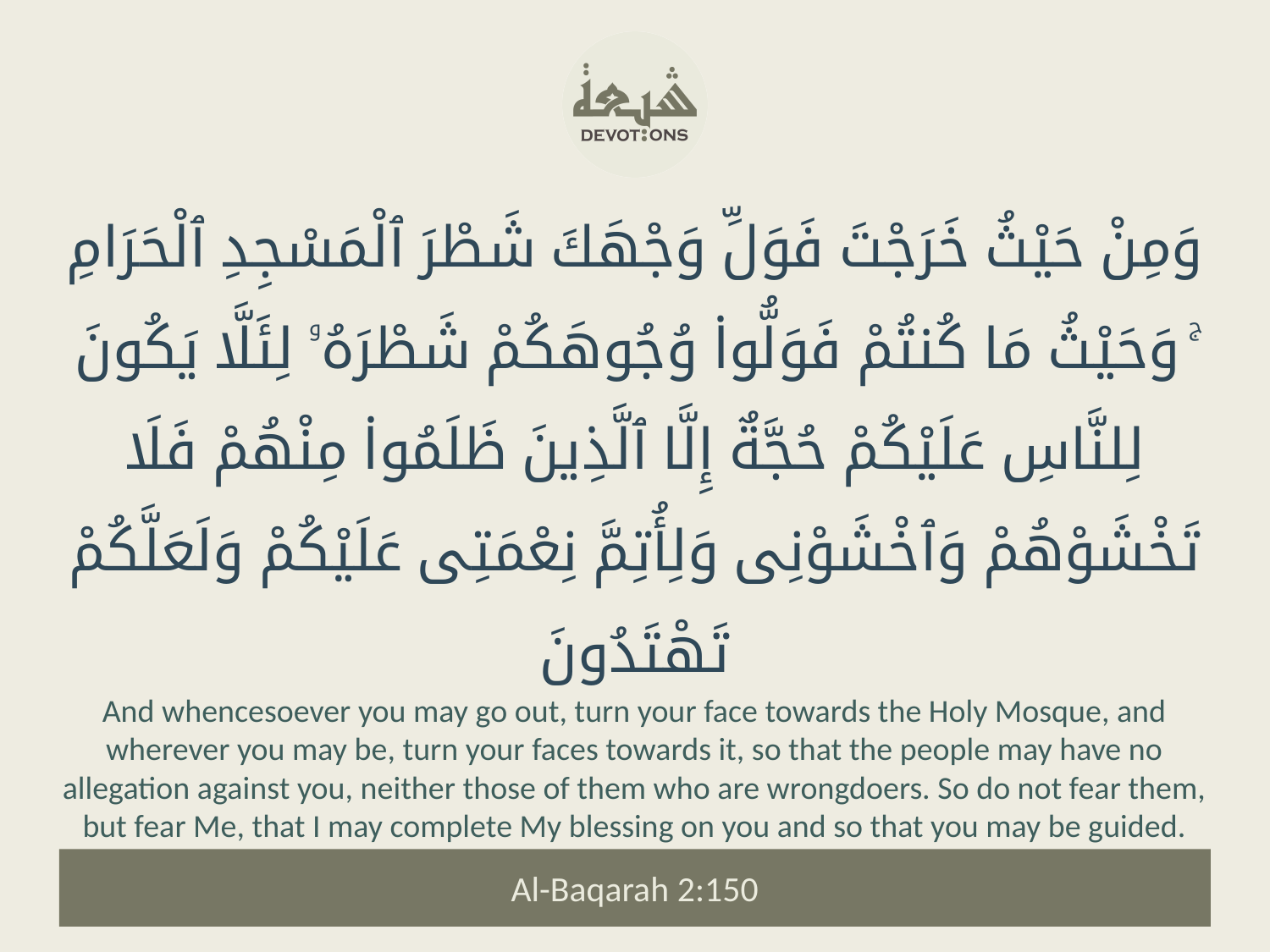

وَمِنْ حَيْثُ خَرَجْتَ فَوَلِّ وَجْهَكَ شَطْرَ ٱلْمَسْجِدِ ٱلْحَرَامِ ۚ وَحَيْثُ مَا كُنتُمْ فَوَلُّوا۟ وُجُوهَكُمْ شَطْرَهُۥ لِئَلَّا يَكُونَ لِلنَّاسِ عَلَيْكُمْ حُجَّةٌ إِلَّا ٱلَّذِينَ ظَلَمُوا۟ مِنْهُمْ فَلَا تَخْشَوْهُمْ وَٱخْشَوْنِى وَلِأُتِمَّ نِعْمَتِى عَلَيْكُمْ وَلَعَلَّكُمْ تَهْتَدُونَ
And whencesoever you may go out, turn your face towards the Holy Mosque, and wherever you may be, turn your faces towards it, so that the people may have no allegation against you, neither those of them who are wrongdoers. So do not fear them, but fear Me, that I may complete My blessing on you and so that you may be guided.
Al-Baqarah 2:150